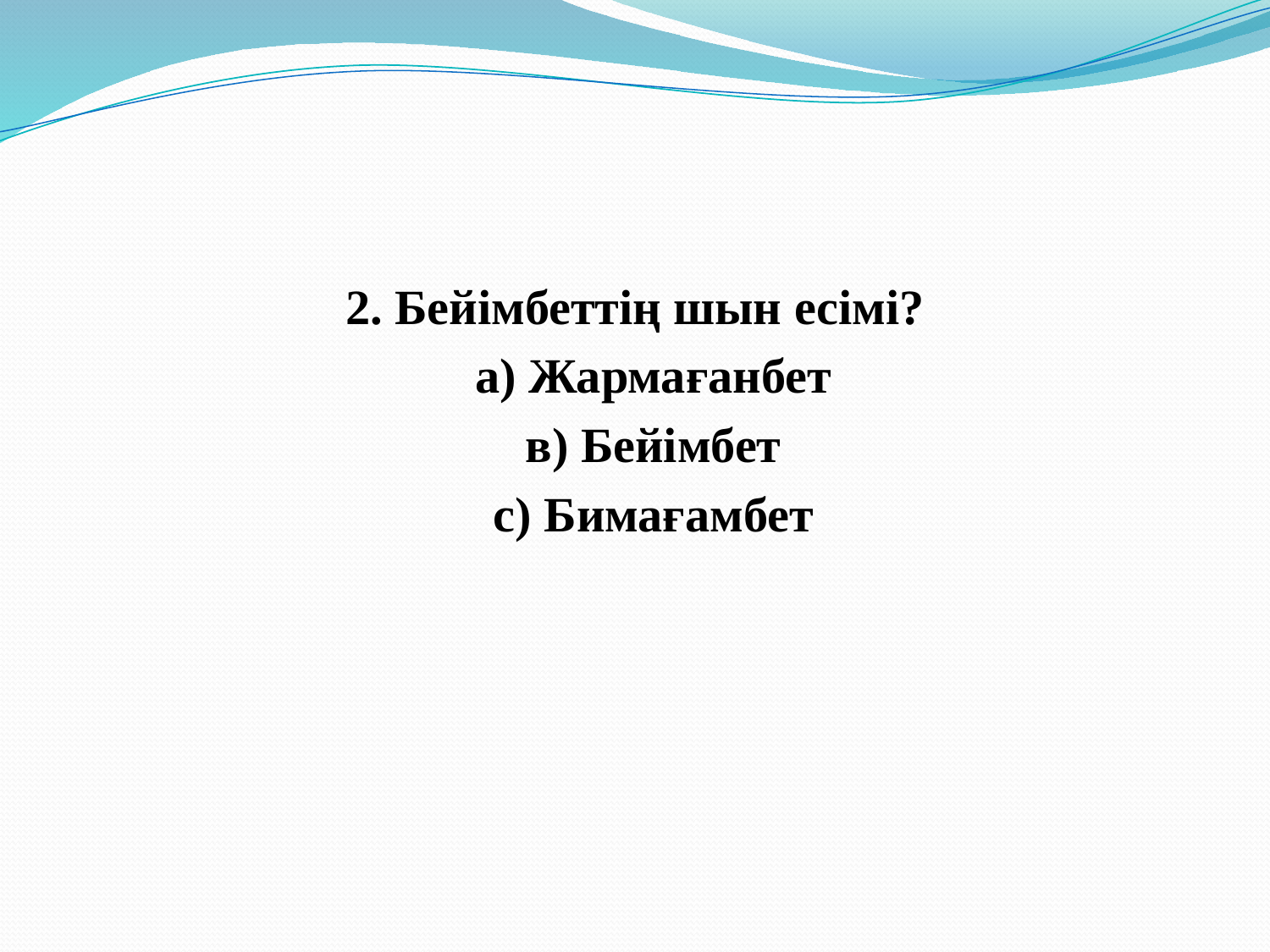

2. Бейімбеттің шын есімі?
   а) Жармағанбет
   в) Бейімбет
   с) Бимағамбет